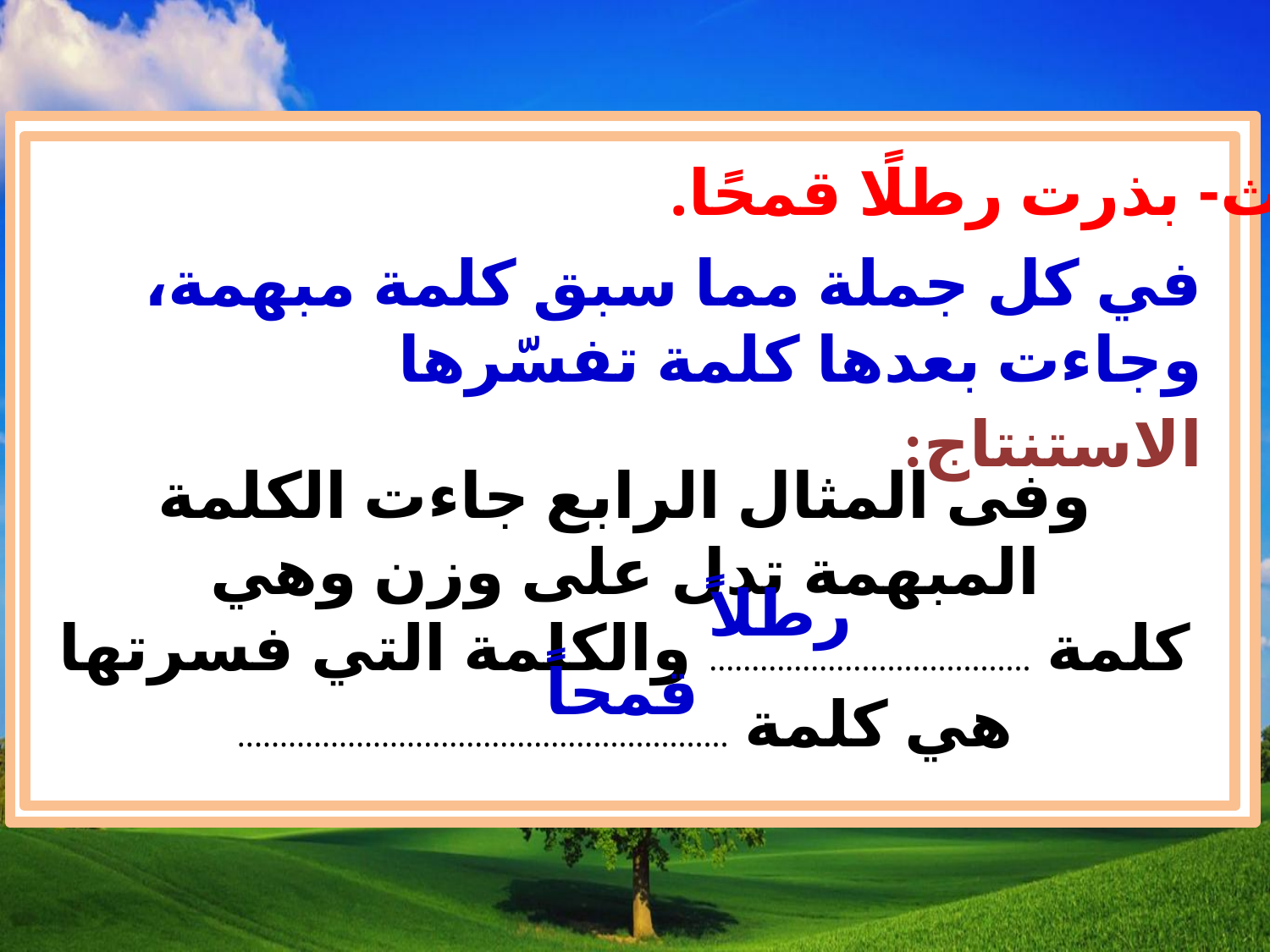

ث- بذرت رطلًا قمحًا.
في كل جملة مما سبق كلمة مبهمة، وجاءت بعدها كلمة تفسّرها
الاستنتاج:
وفى المثال الرابع جاءت الكلمة المبهمة تدل على وزن وهي كلمة ...................................... والكلمة التي فسرتها هي كلمة ..........................................................
رطلاً
قمحاً